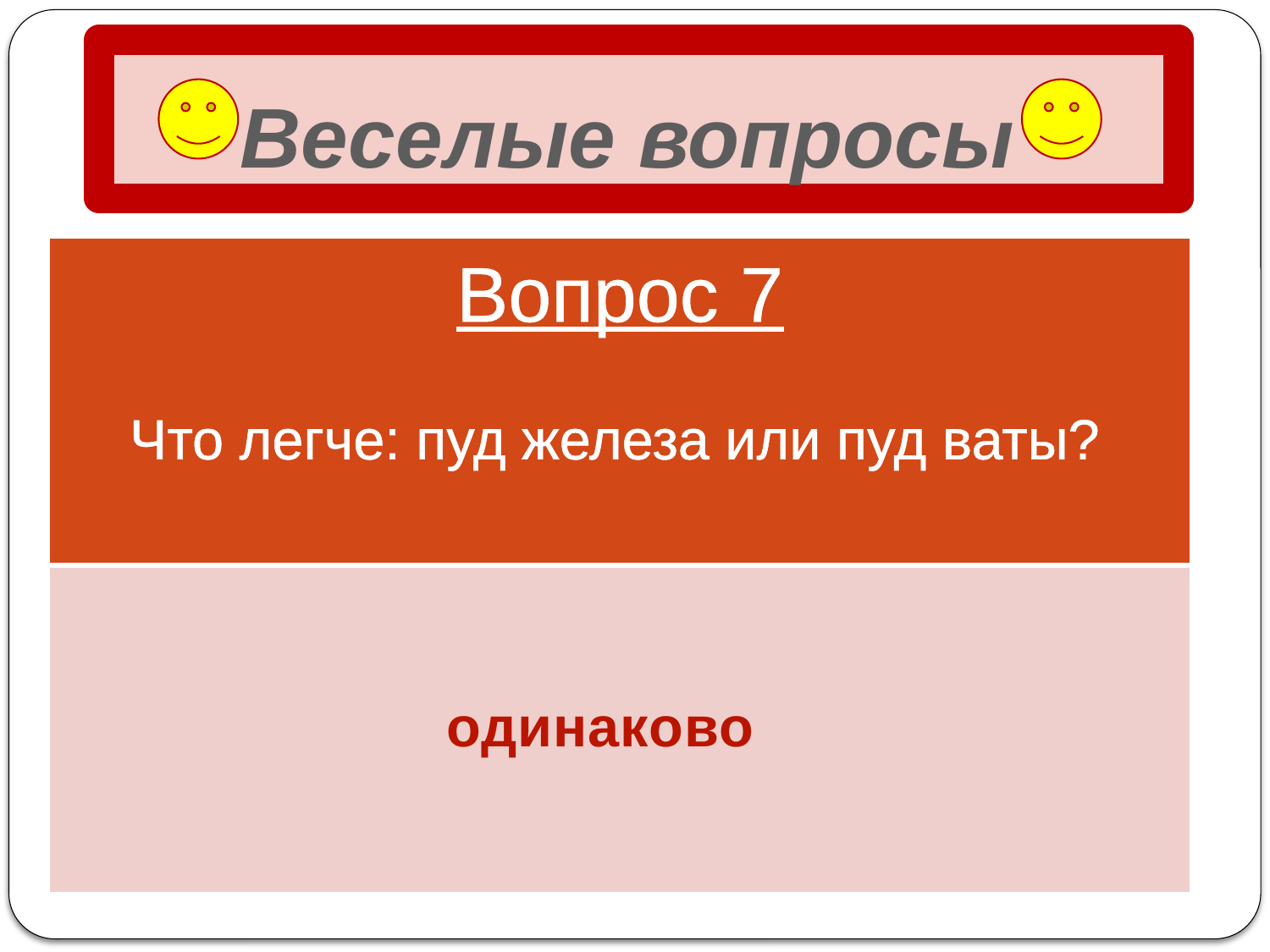

# Веселые вопросы

Вопрос 7
|  |
| --- |
|  |
Что легче: пуд железа или пуд ваты?
одинаково